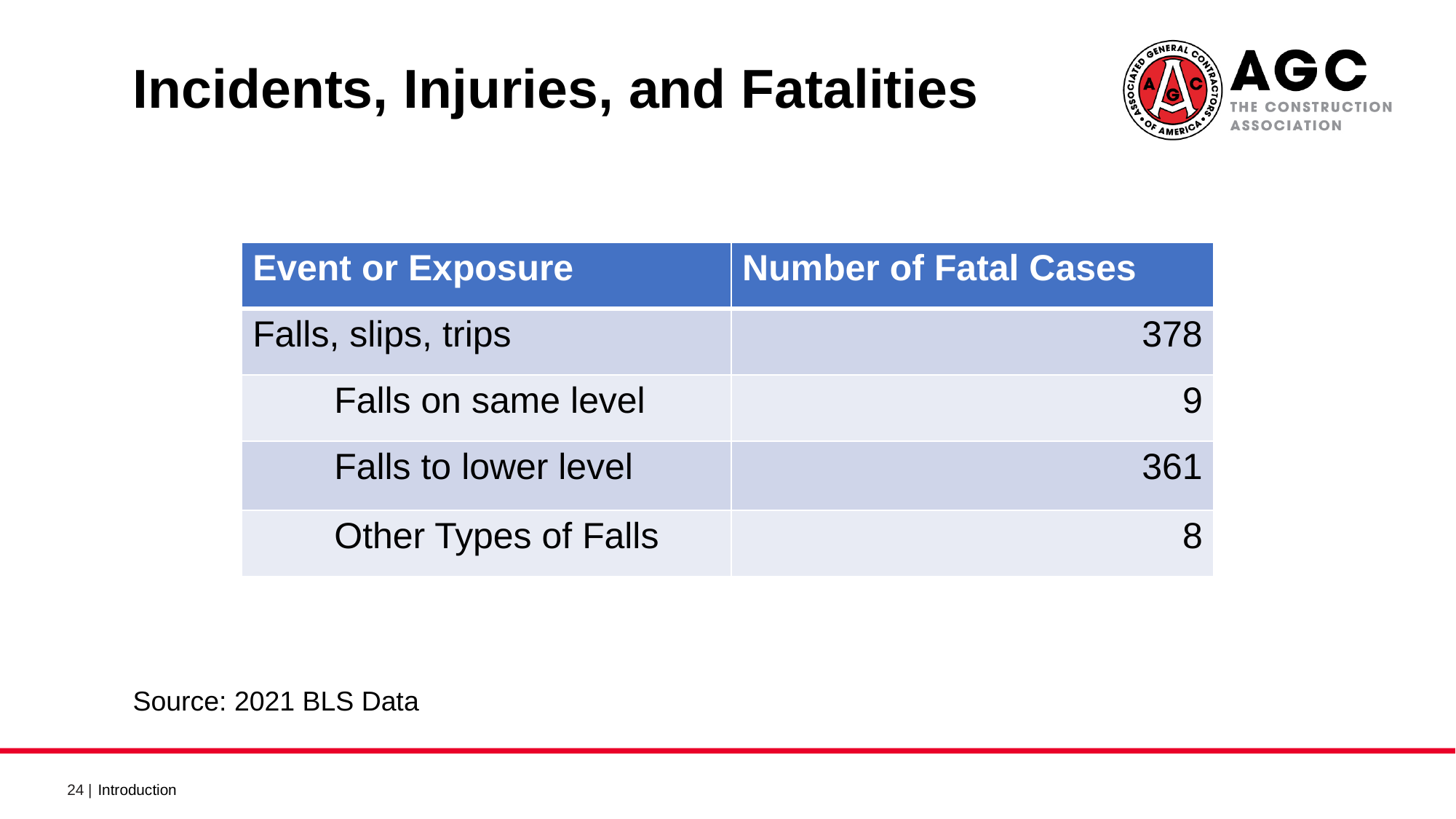

Incidents, Injuries, and Fatalities 2
| Event or Exposure | Number of Fatal Cases |
| --- | --- |
| Falls, slips, trips | 378 |
| Falls on same level | 9 |
| Falls to lower level | 361 |
| Other Types of Falls | 8 |
Source: 2021 BLS Data
Introduction